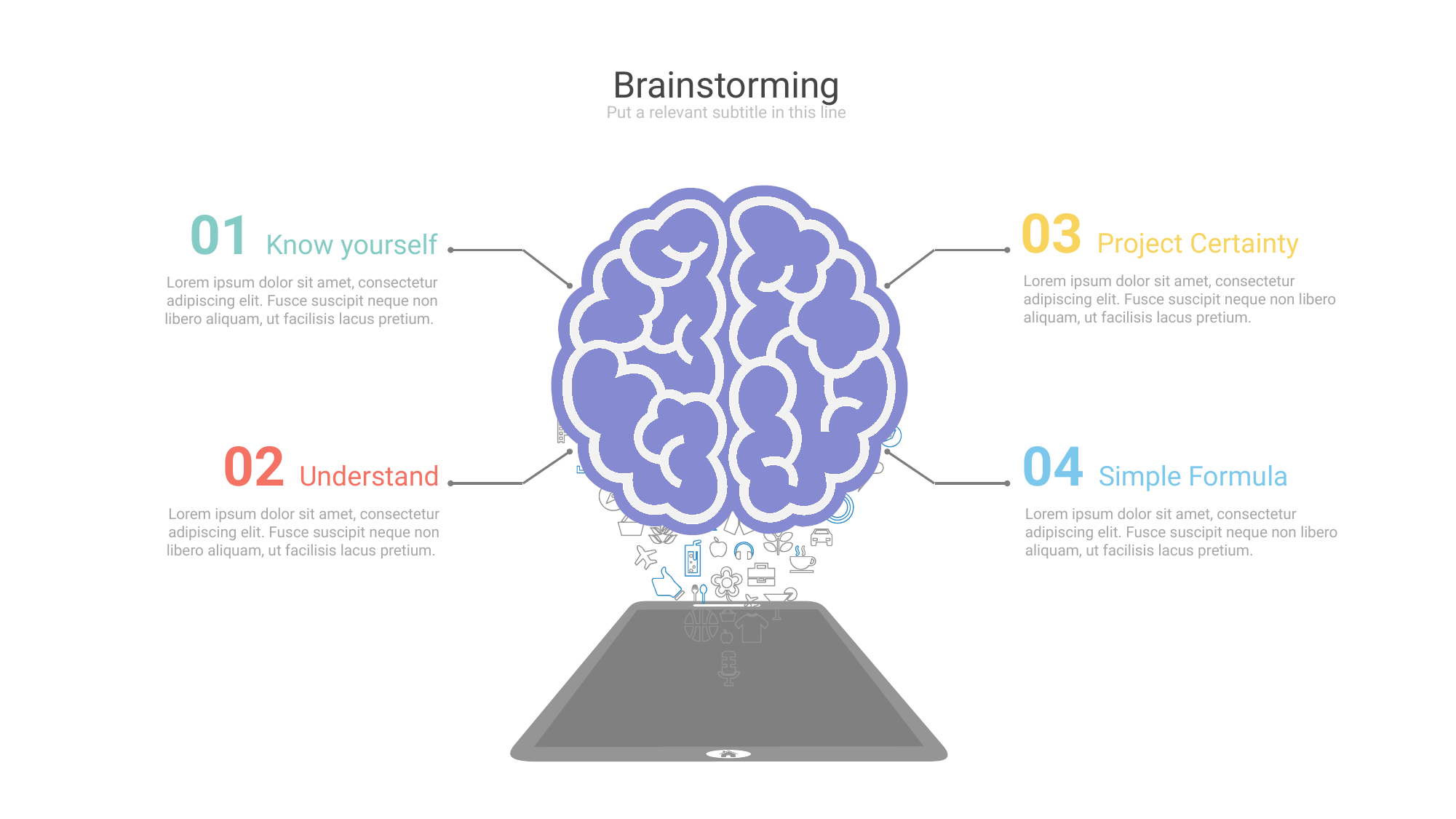

Brainstorming
Put a relevant subtitle in this line

03 Project Certainty
Lorem ipsum dolor sit amet, consectetur adipiscing elit. Fusce suscipit neque non libero aliquam, ut facilisis lacus pretium.
01 Know yourself
Lorem ipsum dolor sit amet, consectetur adipiscing elit. Fusce suscipit neque non libero aliquam, ut facilisis lacus pretium.

04 Simple Formula
Lorem ipsum dolor sit amet, consectetur adipiscing elit. Fusce suscipit neque non libero aliquam, ut facilisis lacus pretium.
02 Understand
Lorem ipsum dolor sit amet, consectetur adipiscing elit. Fusce suscipit neque non libero aliquam, ut facilisis lacus pretium.
1